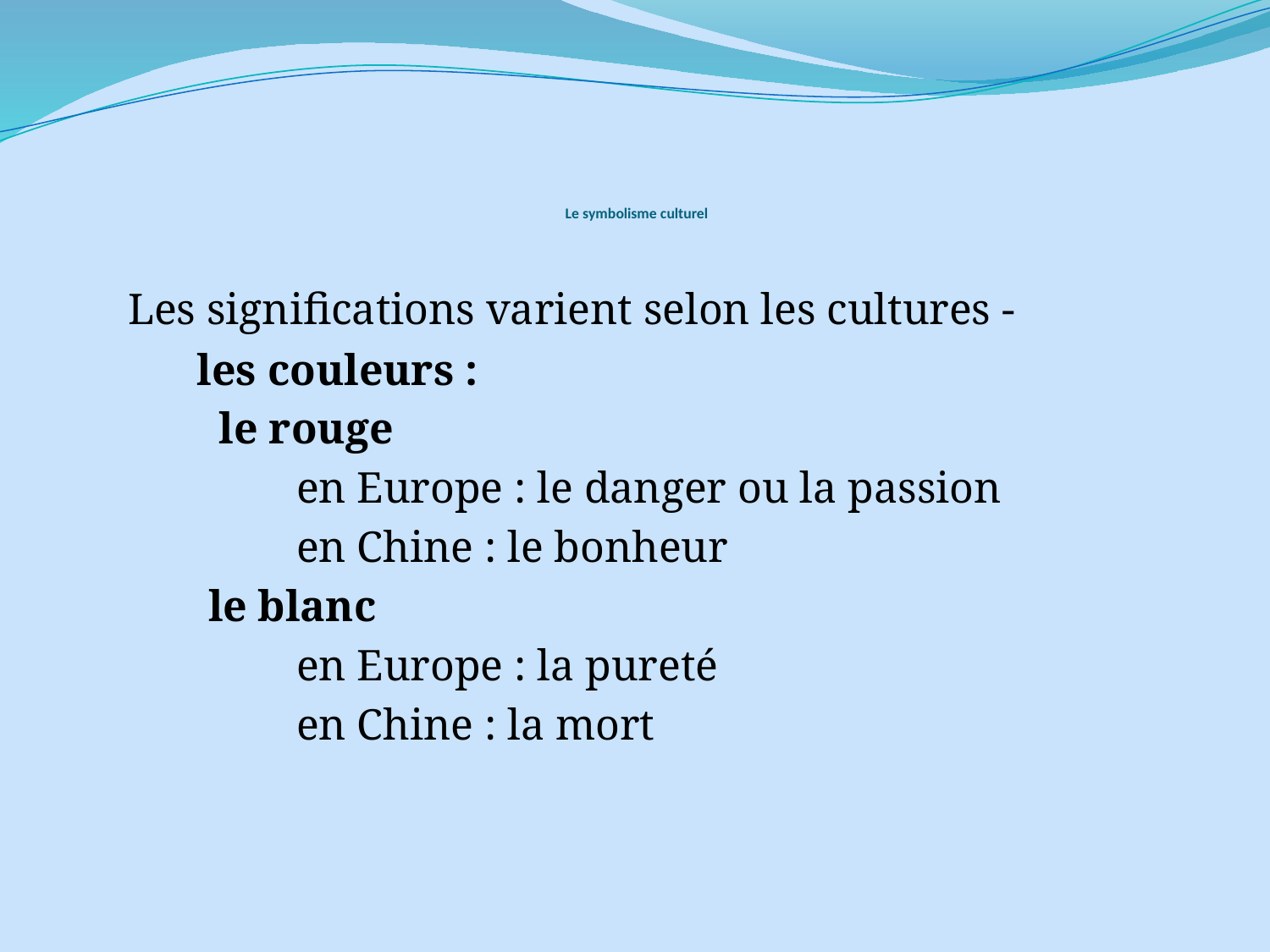

# Le symbolisme culturel
    Les significations varient selon les cultures -
           les couleurs :
             le rouge
                    en Europe : le danger ou la passion
                    en Chine : le bonheur
            le blanc
                    en Europe : la pureté
                    en Chine : la mort